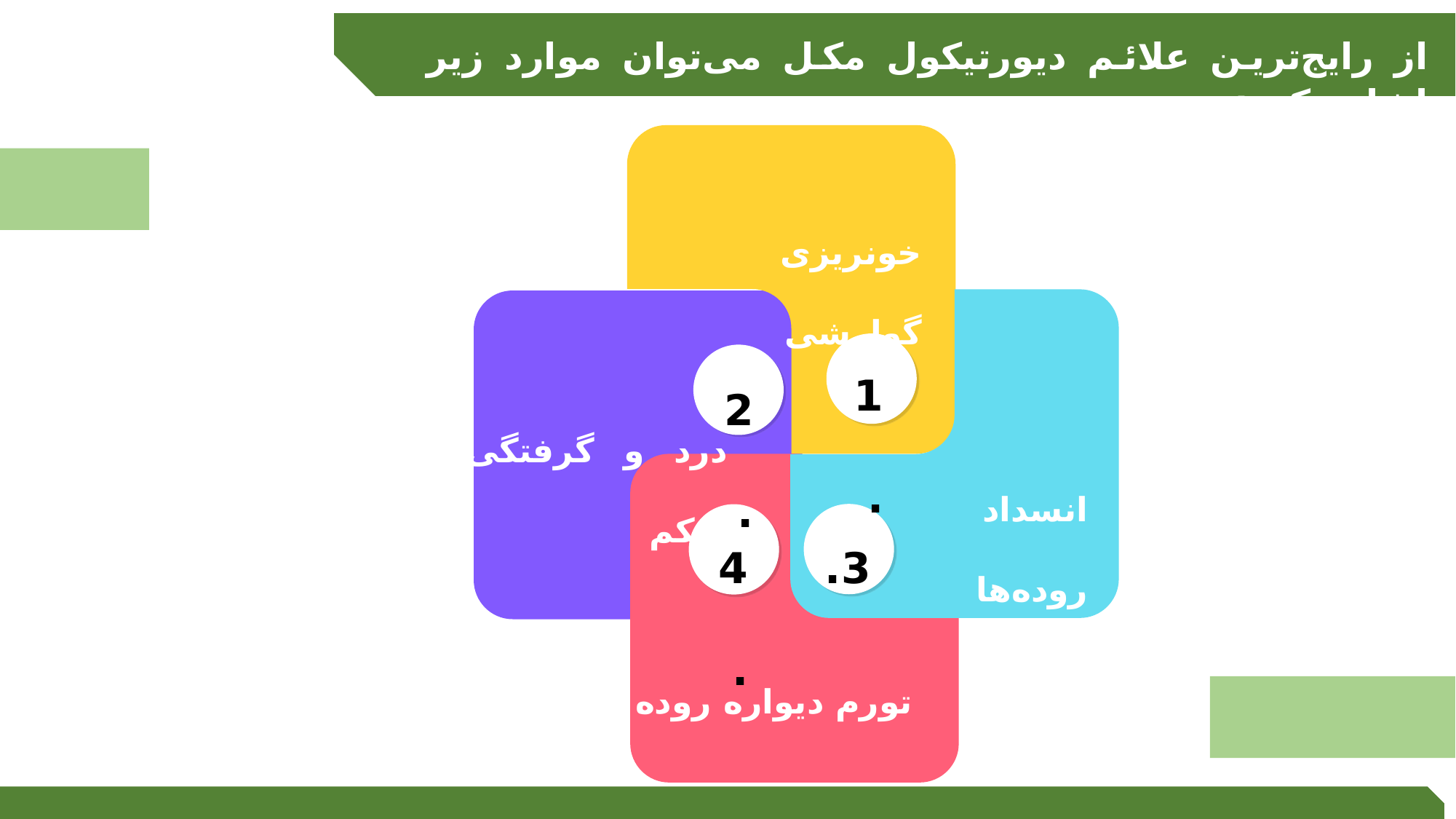

از رایج‌ترین علائم دیورتیکول مکل می‌توان موارد زیر اشاره کرد:

خونریزی گوارشی

1.
2.

درد و گرفتگی شکم
انسداد روده‌ها

4.
3.

تورم دیواره روده